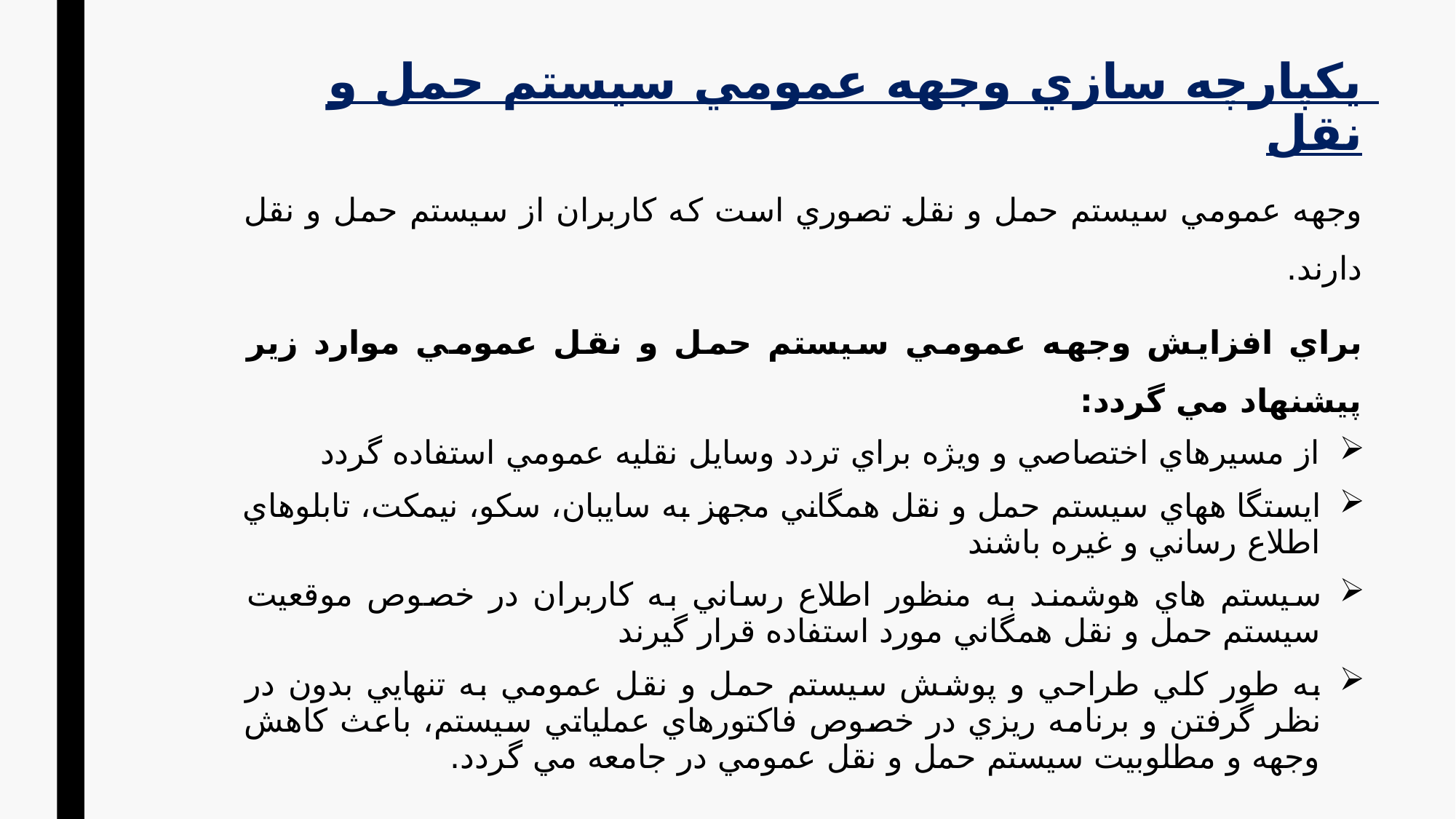

# يكپارچه سازي وجهه عمومي سيستم حمل و نقل
وجهه عمومي سيستم حمل و نقل تصوري است كه كاربران از سيستم حمل و نقل دارند.
براي افزايش وجهه عمومي سيستم حمل و نقل عمومي موارد زير پيشنهاد مي گردد:
از مسيرهاي اختصاصي و ويژه براي تردد وسايل نقليه عمومي استفاده گردد
ايستگا ههاي سيستم حمل و نقل همگاني مجهز به سايبان، سكو، نيمكت، تابلوهاي اطلاع رساني و غيره باشند
سيستم هاي هوشمند به منظور اطلاع رساني به كاربران در خصوص موقعيت سيستم حمل و نقل همگاني مورد استفاده قرار گيرند
به طور كلي طراحي و پوشش سيستم حمل و نقل عمومي به تنهايي بدون در نظر گرفتن و برنامه ريزي در خصوص فاكتورهاي عملياتي سيستم، باعث كاهش وجهه و مطلوبيت سيستم حمل و نقل عمومي در جامعه مي گردد.